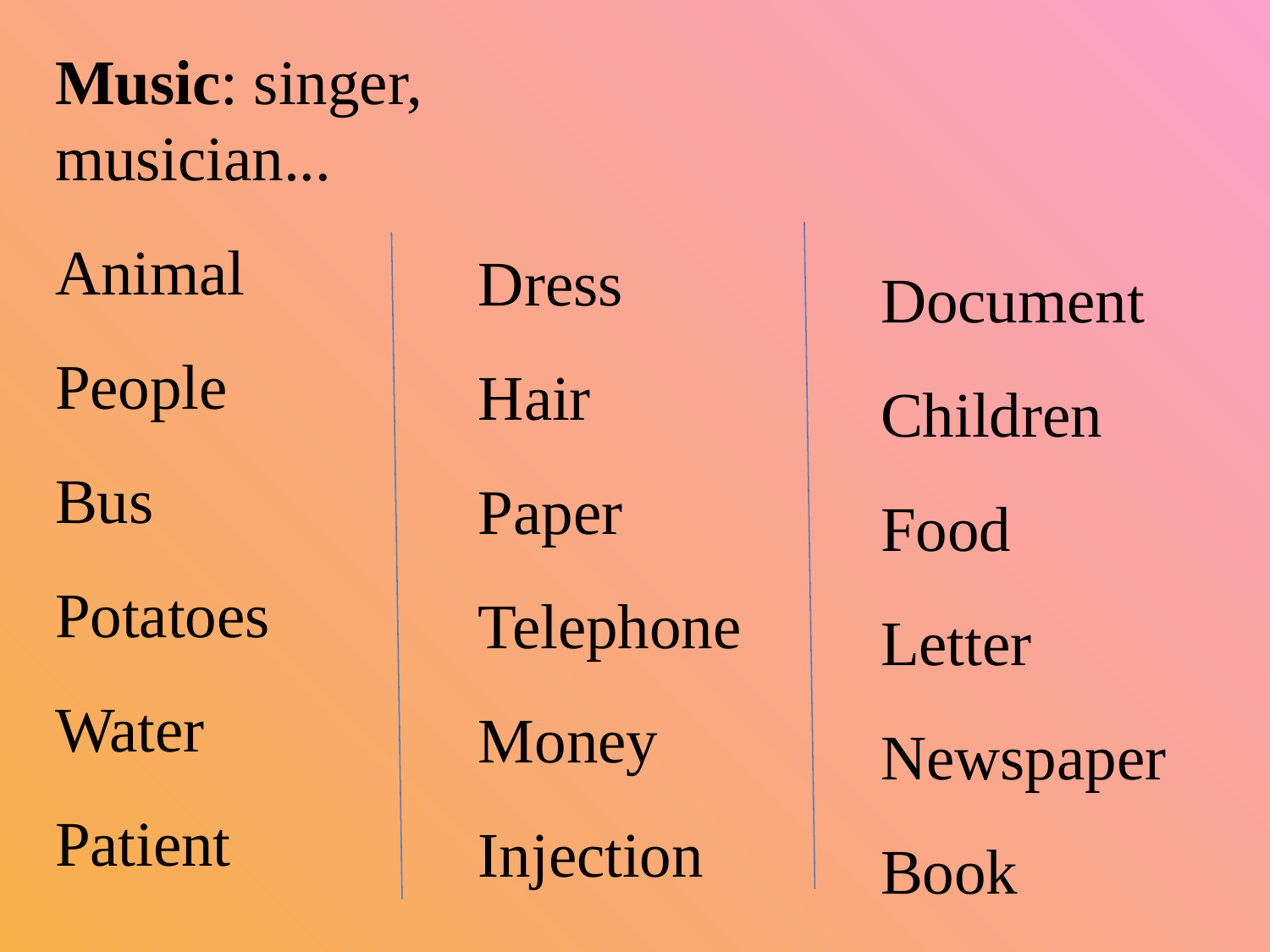

Music: singer, musician...
Animal
People
Bus
Potatoes
Water
Patient
Dress
Hair
Paper
Telephone
Money
Injection
Document
Children
Food
Letter
Newspaper
Book